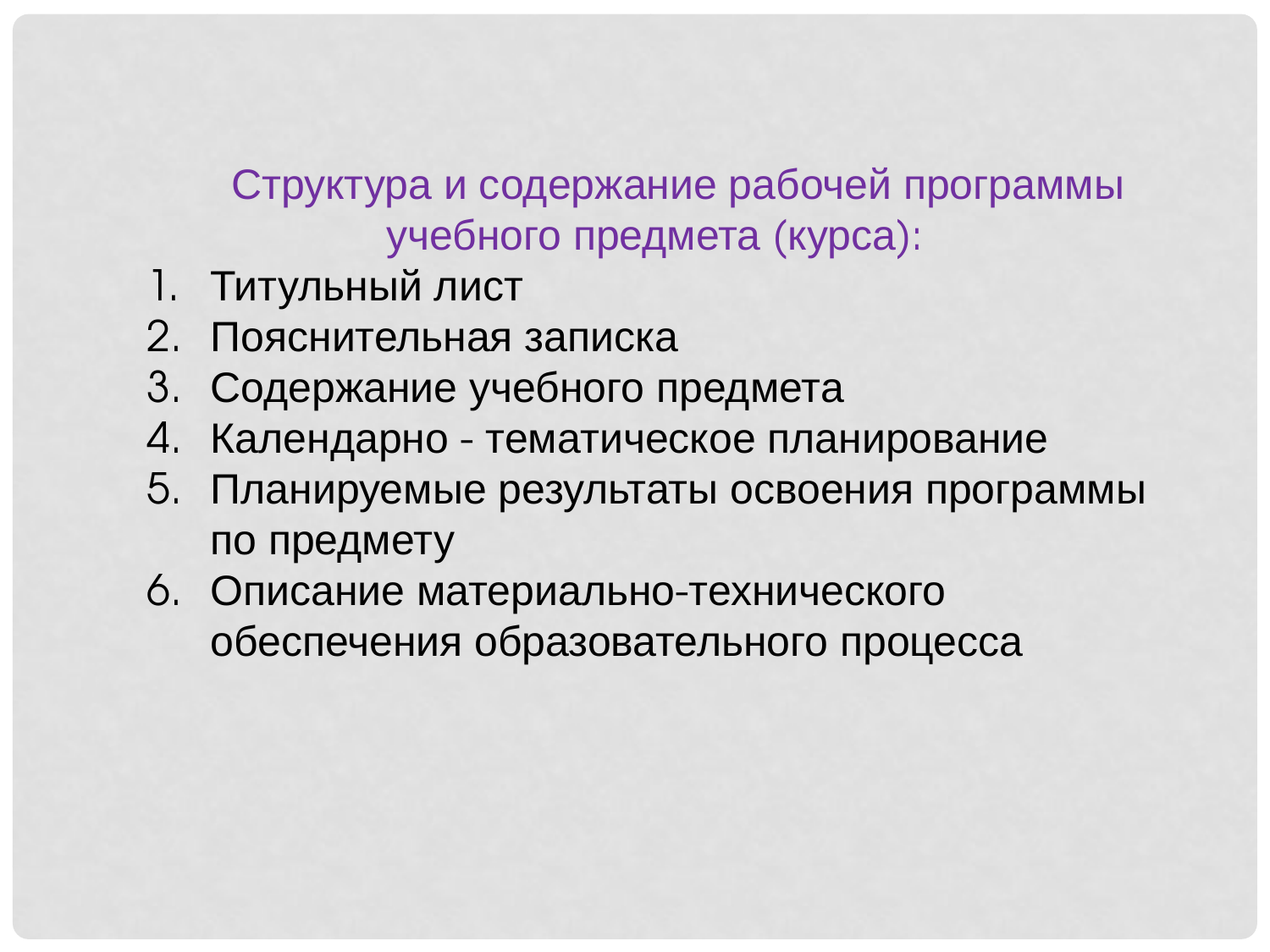

Структура и содержание рабочей программы учебного предмета (курса):
Титульный лист
Пояснительная записка
Содержание учебного предмета
Календарно - тематическое планирование
Планируемые результаты освоения программы по предмету
Описание материально-технического обеспечения образовательного процесса